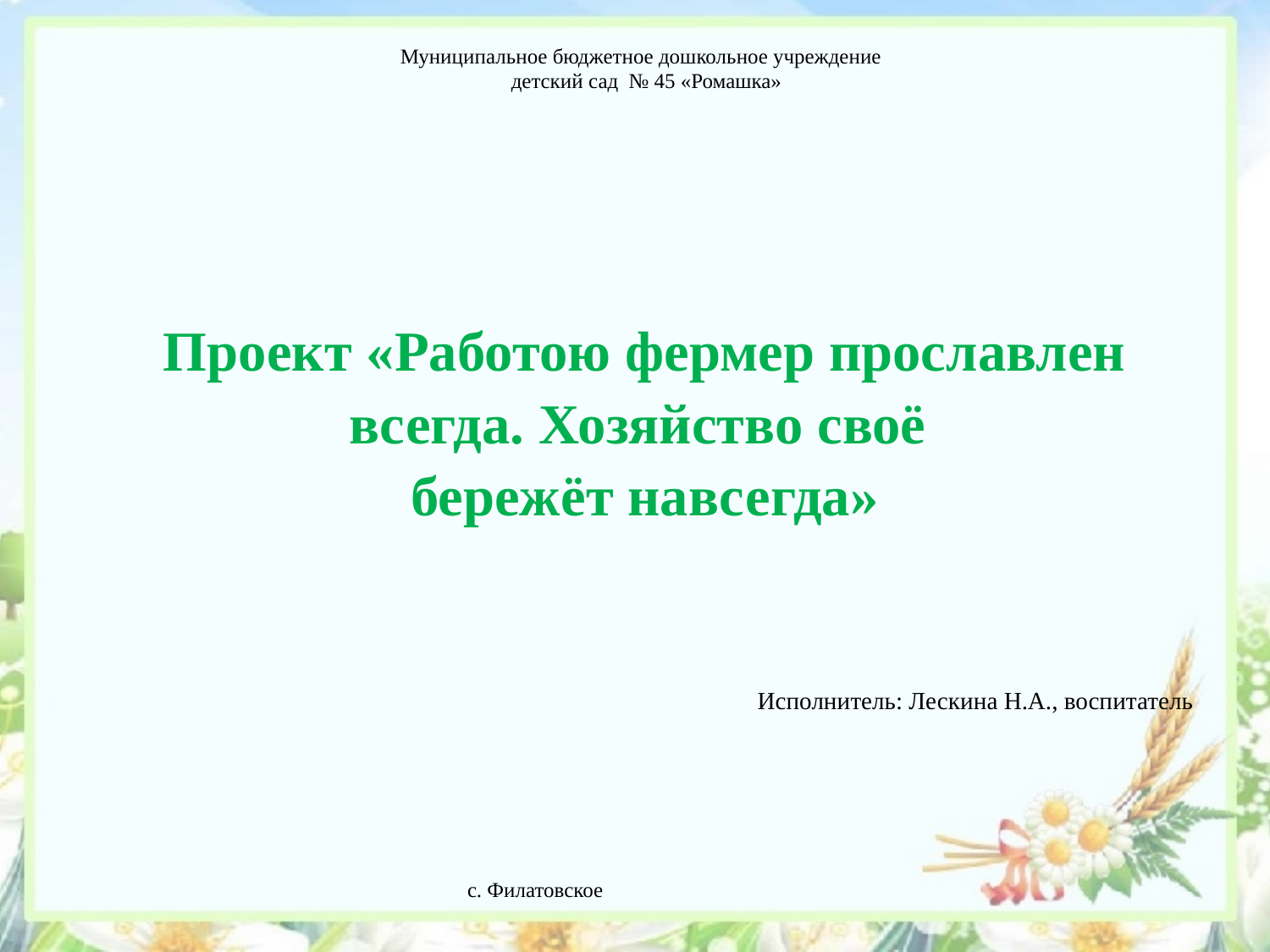

Муниципальное бюджетное дошкольное учреждение
 детский сад  № 45 «Ромашка»

Проект «Работою фермер прославлен всегда. Хозяйство своё
бережёт навсегда»

Исполнитель: Лескина Н.А., воспитатель

с. Филатовское